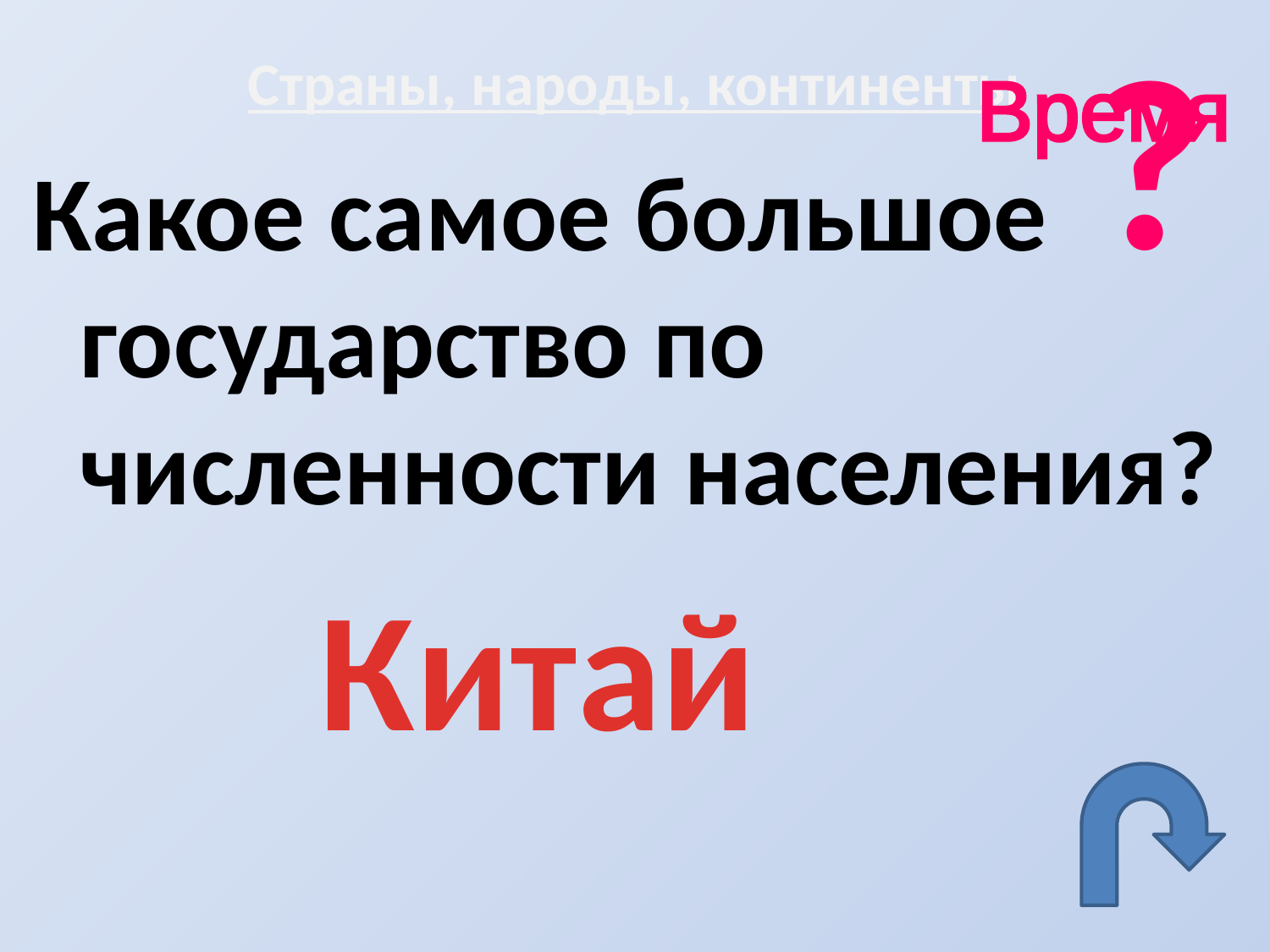

?
# Страны, народы, континенты
Время
Какое самое большое государство по численности населения?
Китай